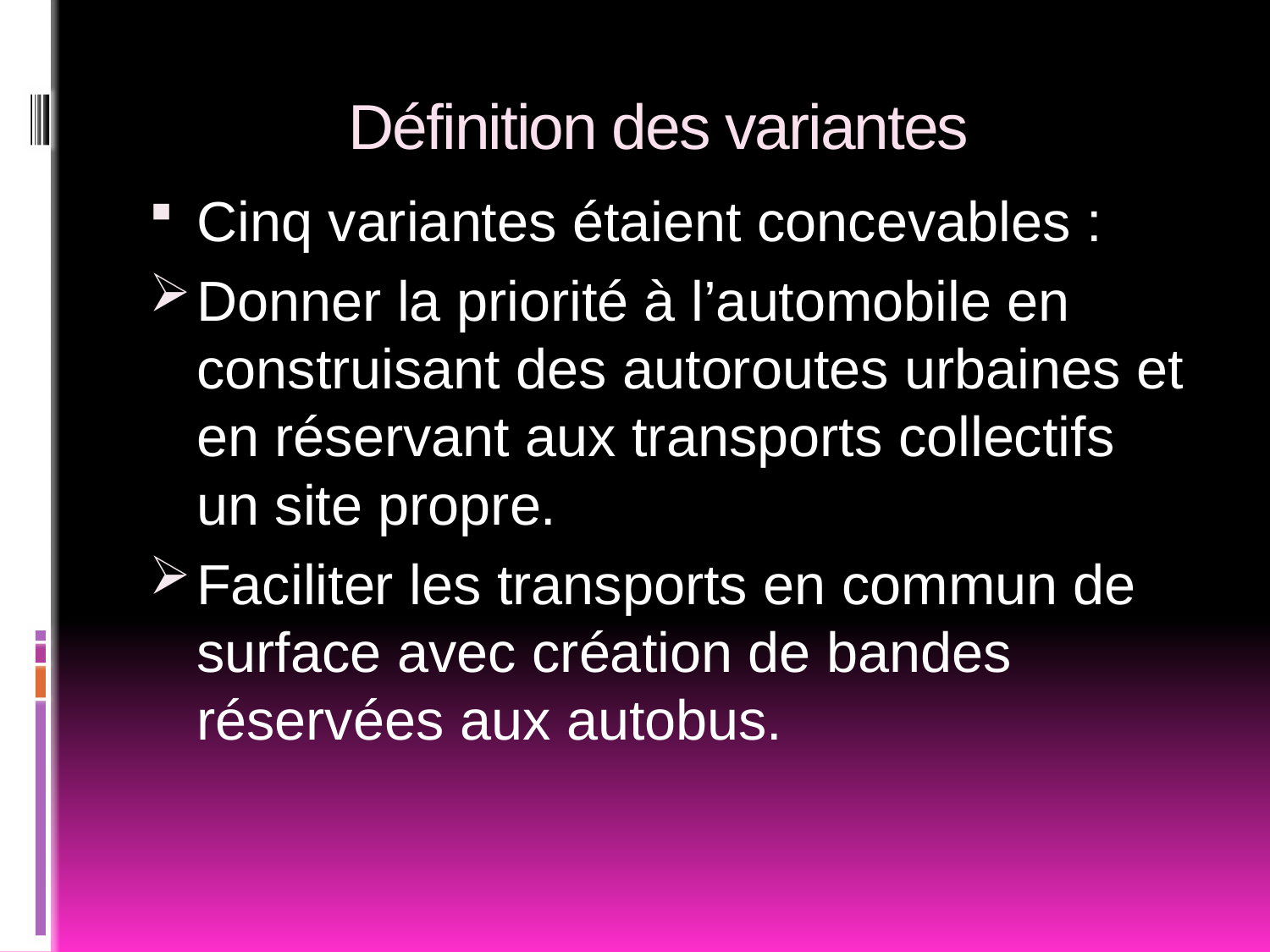

# Définition des variantes
Cinq variantes étaient concevables :
Donner la priorité à l’automobile en construisant des autoroutes urbaines et en réservant aux transports collectifs un site propre.
Faciliter les transports en commun de surface avec création de bandes réservées aux autobus.